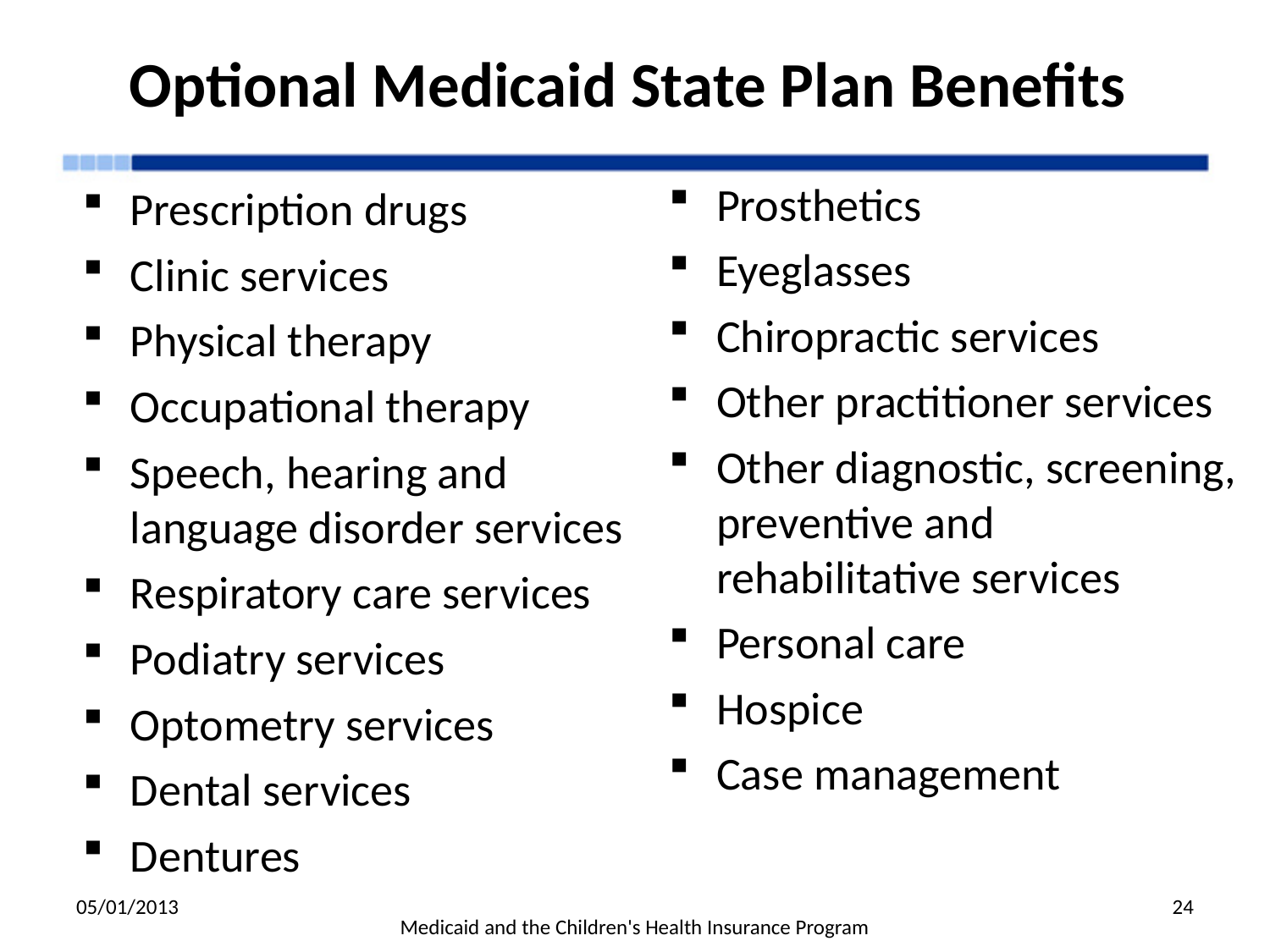

# Optional Medicaid State Plan Benefits
Prosthetics
Eyeglasses
Chiropractic services
Other practitioner services
Other diagnostic, screening, preventive and rehabilitative services
Personal care
Hospice
Case management

Prescription drugs
Clinic services
Physical therapy
Occupational therapy
Speech, hearing and language disorder services
Respiratory care services
Podiatry services
Optometry services
Dental services
Dentures

05/01/2013
24
Medicaid and the Children's Health Insurance Program